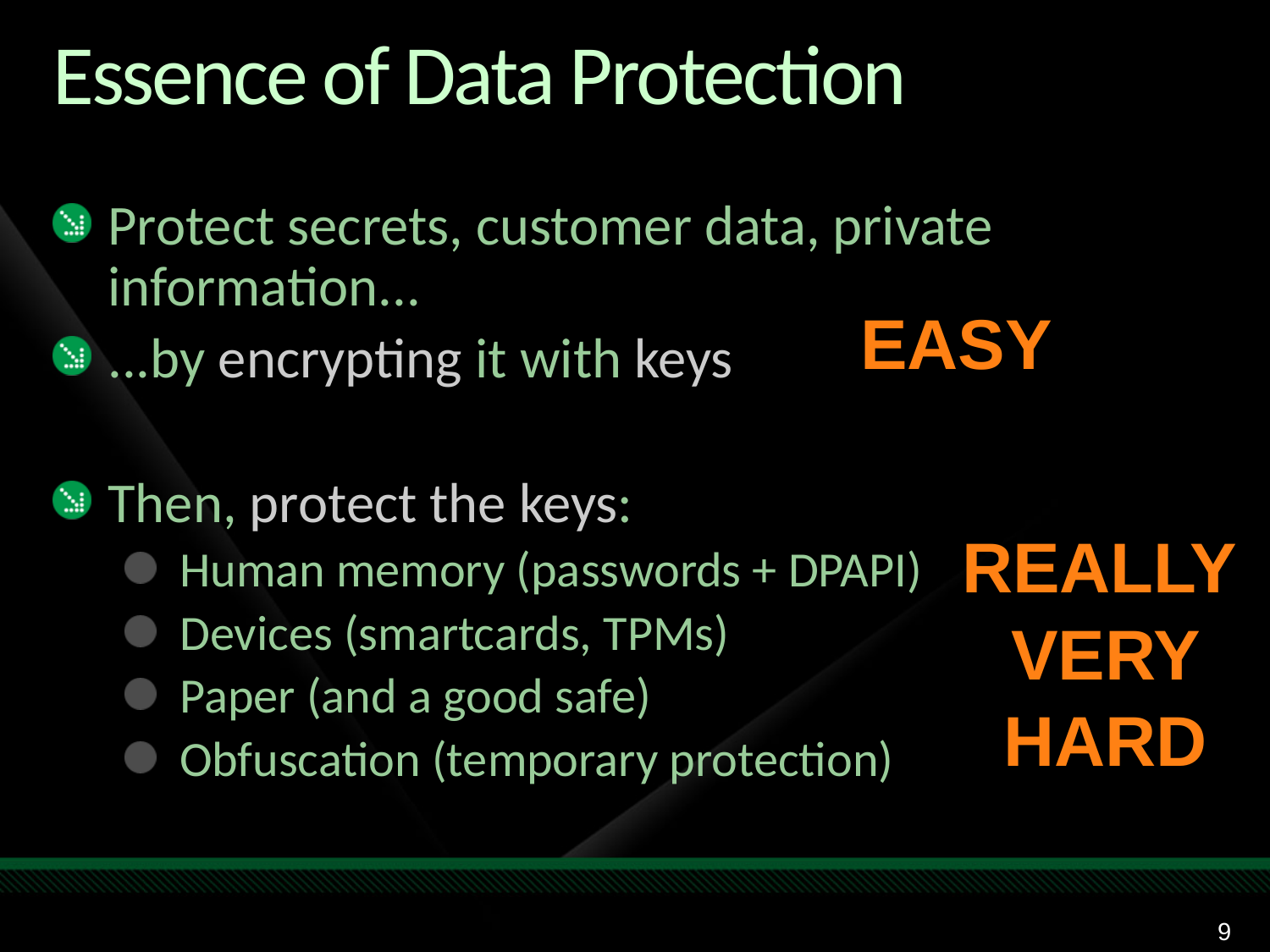

# Essence of Data Protection
Protect secrets, customer data, private information...
...by encrypting it with keys

Then, protect the keys:
Human memory (passwords + DPAPI)
Devices (smartcards, TPMs)
Paper (and a good safe)
Obfuscation (temporary protection)
Easy
REALLY
VERY
HARD